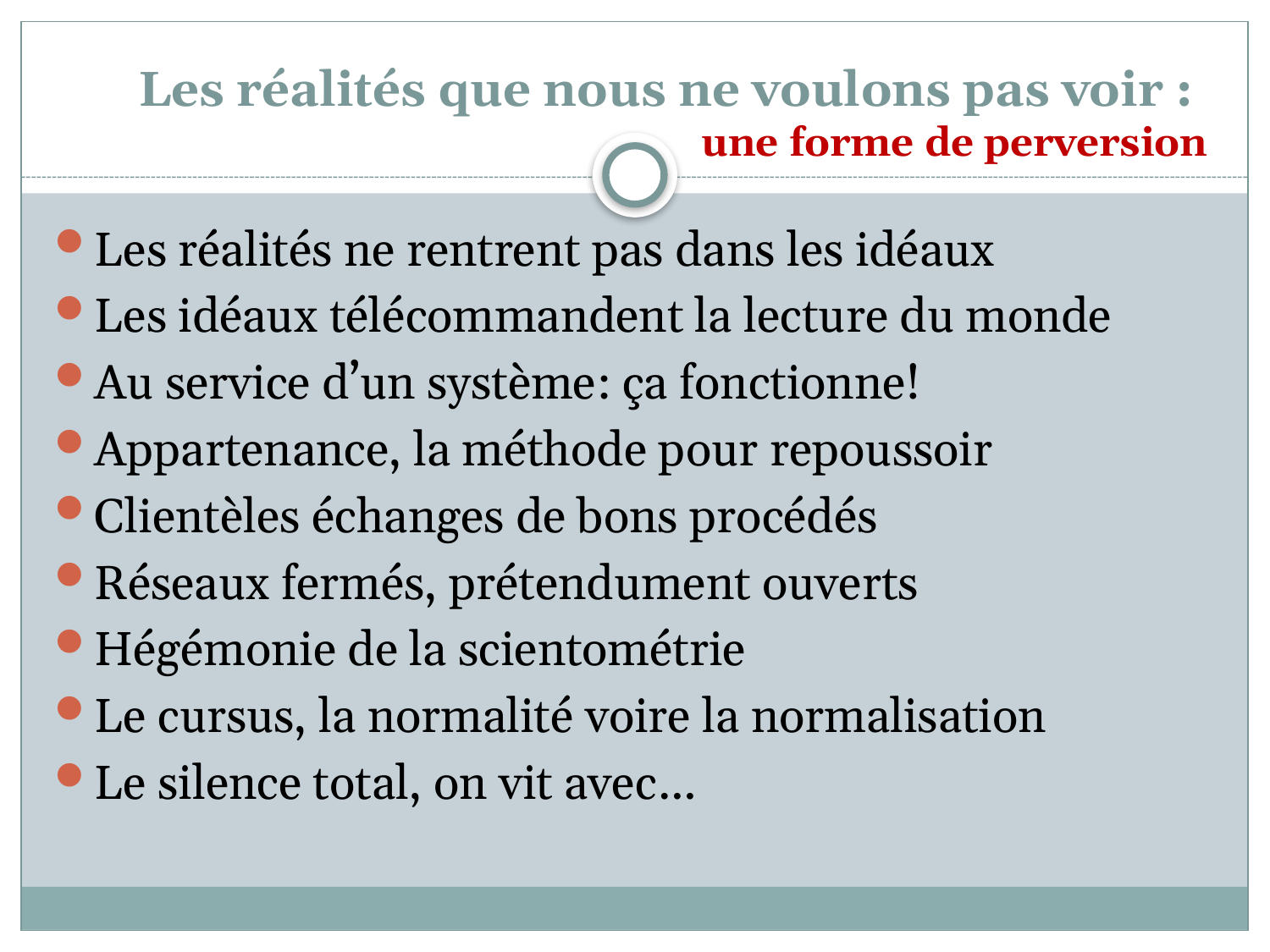

# Les réalités que nous ne voulons pas voir : une forme de perversion
Les réalités ne rentrent pas dans les idéaux
Les idéaux télécommandent la lecture du monde
Au service d’un système: ça fonctionne!
Appartenance, la méthode pour repoussoir
Clientèles échanges de bons procédés
Réseaux fermés, prétendument ouverts
Hégémonie de la scientométrie
Le cursus, la normalité voire la normalisation
Le silence total, on vit avec…